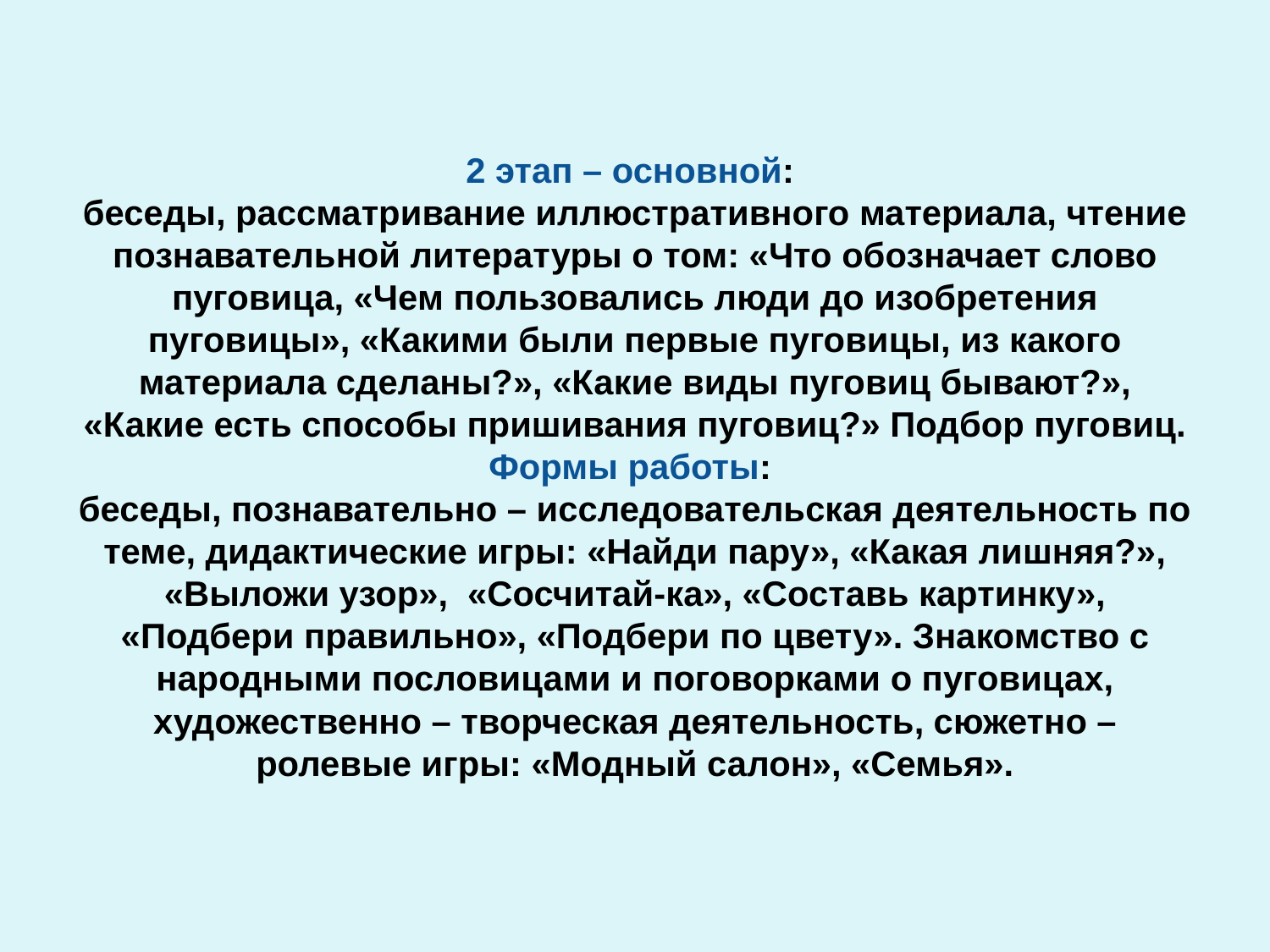

# 2 этап – основной: беседы, рассматривание иллюстративного материала, чтение познавательной литературы о том: «Что обозначает слово пуговица, «Чем пользовались люди до изобретения пуговицы», «Какими были первые пуговицы, из какого материала сделаны?», «Какие виды пуговиц бывают?», «Какие есть способы пришивания пуговиц?» Подбор пуговиц. Формы работы: беседы, познавательно – исследовательская деятельность по теме, дидактические игры: «Найди пару», «Какая лишняя?», «Выложи узор»,  «Сосчитай-ка», «Составь картинку», «Подбери правильно», «Подбери по цвету». Знакомство с народными пословицами и поговорками о пуговицах, художественно – творческая деятельность, сюжетно – ролевые игры: «Модный салон», «Семья».